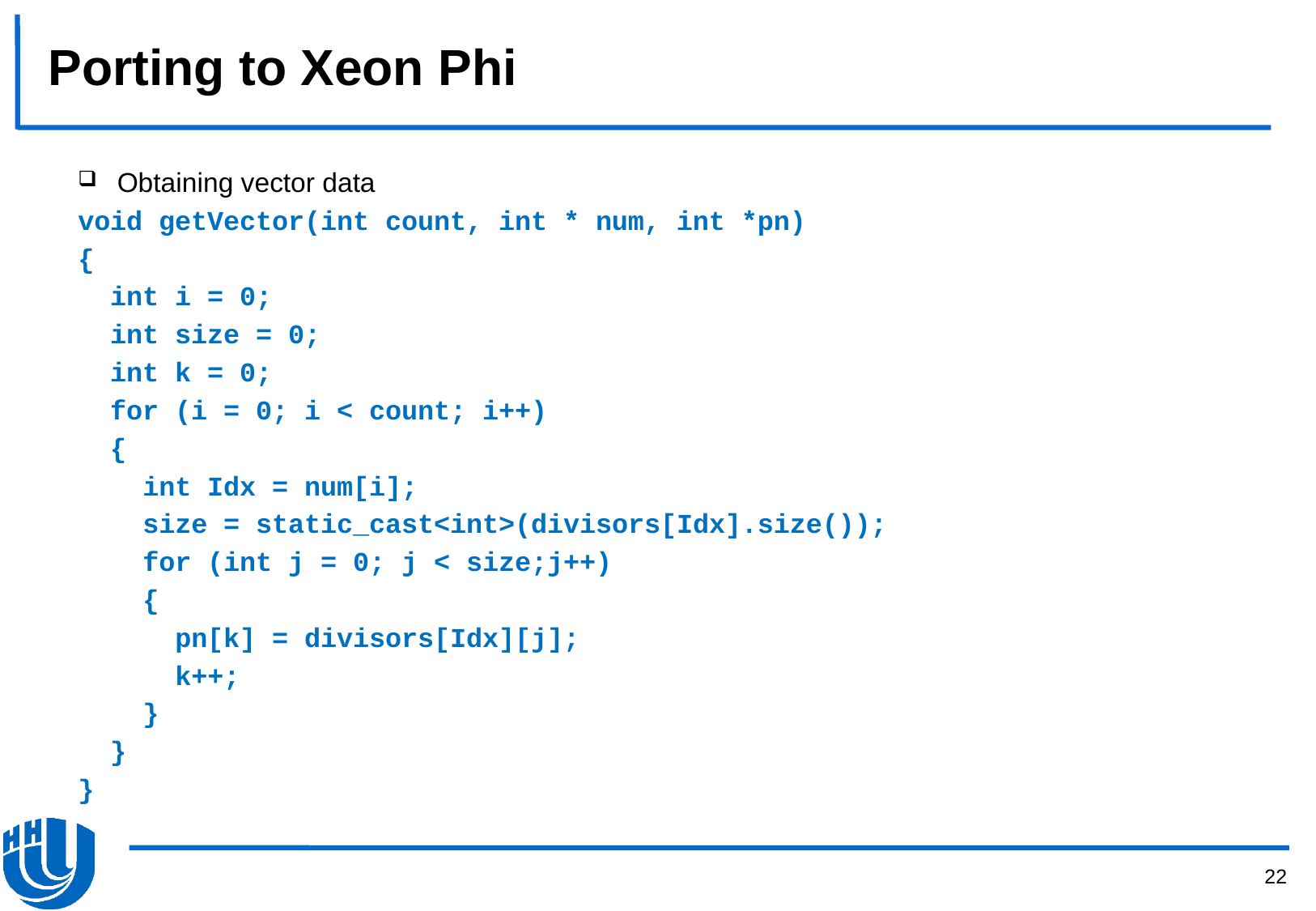

# Porting to Xeon Phi
Obtaining vector data
void getVector(int count, int * num, int *pn)
{
  int i = 0;
  int size = 0;
  int k = 0;
  for (i = 0; i < count; i++)
  {
    int Idx = num[i];
    size = static_cast<int>(divisors[Idx].size());
    for (int j = 0; j < size;j++)
    {
      pn[k] = divisors[Idx][j];
      k++;
    }
  }
}